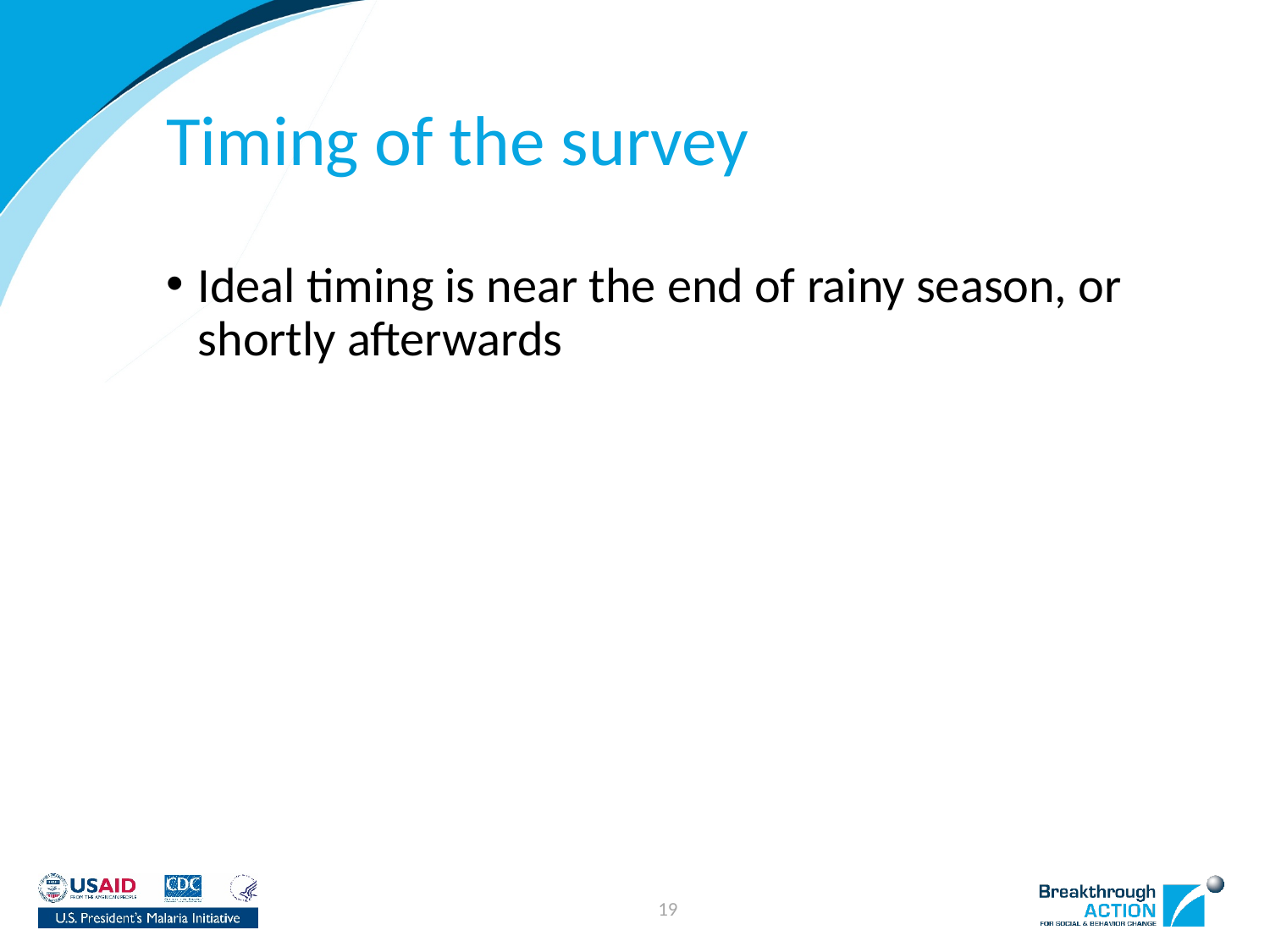

# Timing of the survey
Ideal timing is near the end of rainy season, or shortly afterwards
19